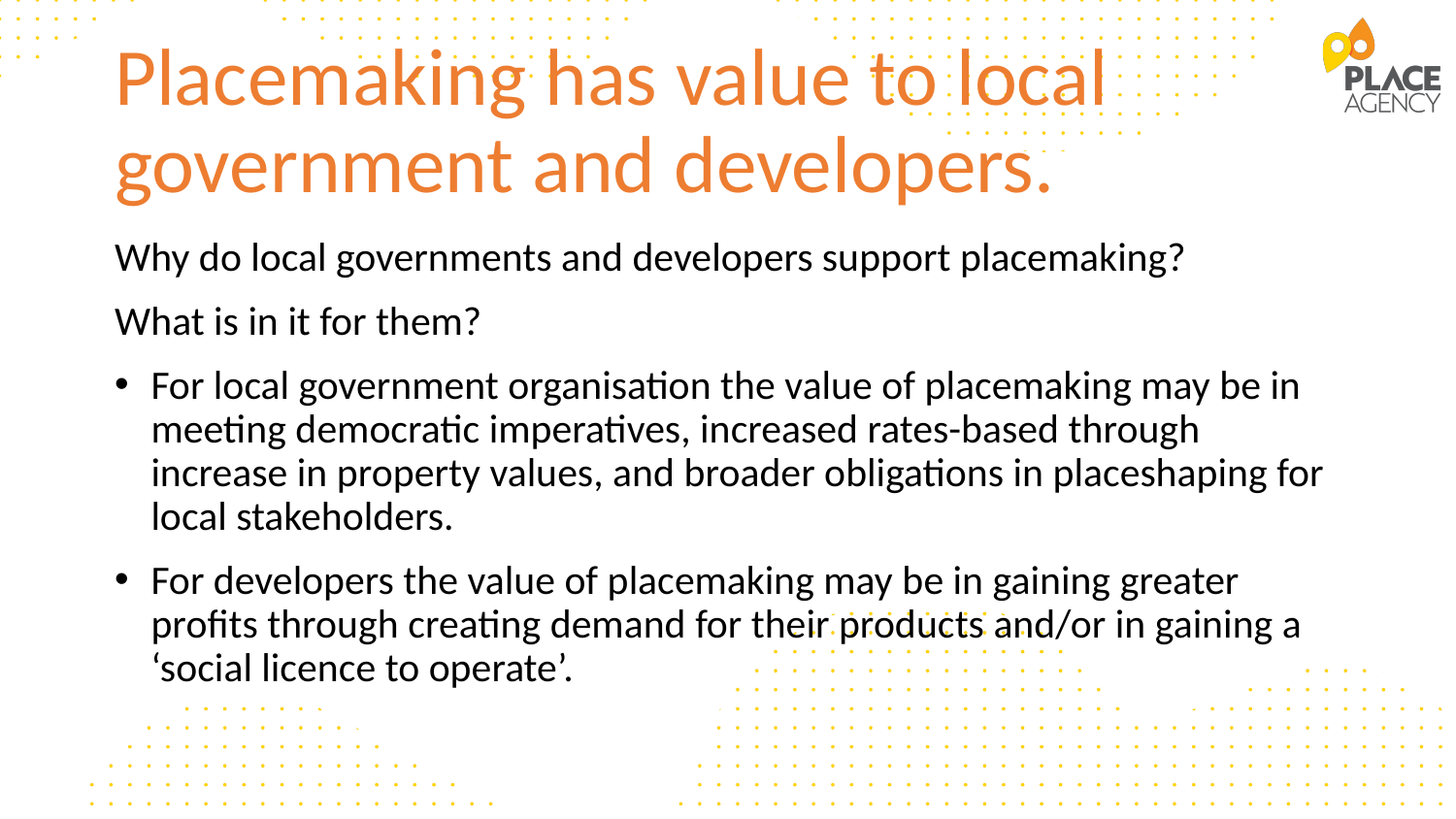

# Placemaking has value to local government and developers.
Why do local governments and developers support placemaking?
What is in it for them?
For local government organisation the value of placemaking may be in meeting democratic imperatives, increased rates-based through increase in property values, and broader obligations in placeshaping for local stakeholders.
For developers the value of placemaking may be in gaining greater profits through creating demand for their products and/or in gaining a ‘social licence to operate’.